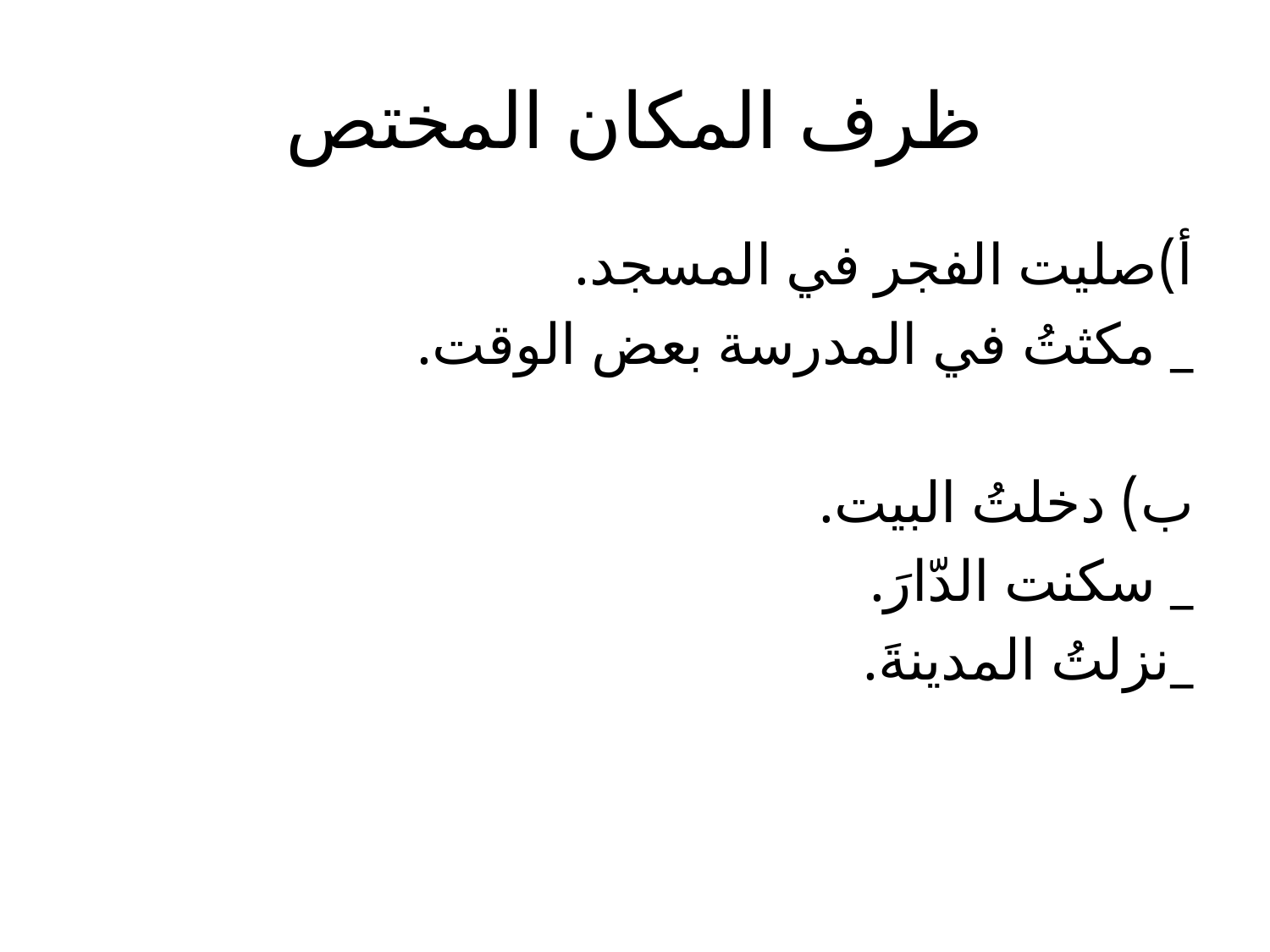

# ظرف المكان المختص
أ)صليت الفجر في المسجد.
_ مكثتُ في المدرسة بعض الوقت.

ب) دخلتُ البيت.
_ سكنت الدّارَ.
_نزلتُ المدينةَ.